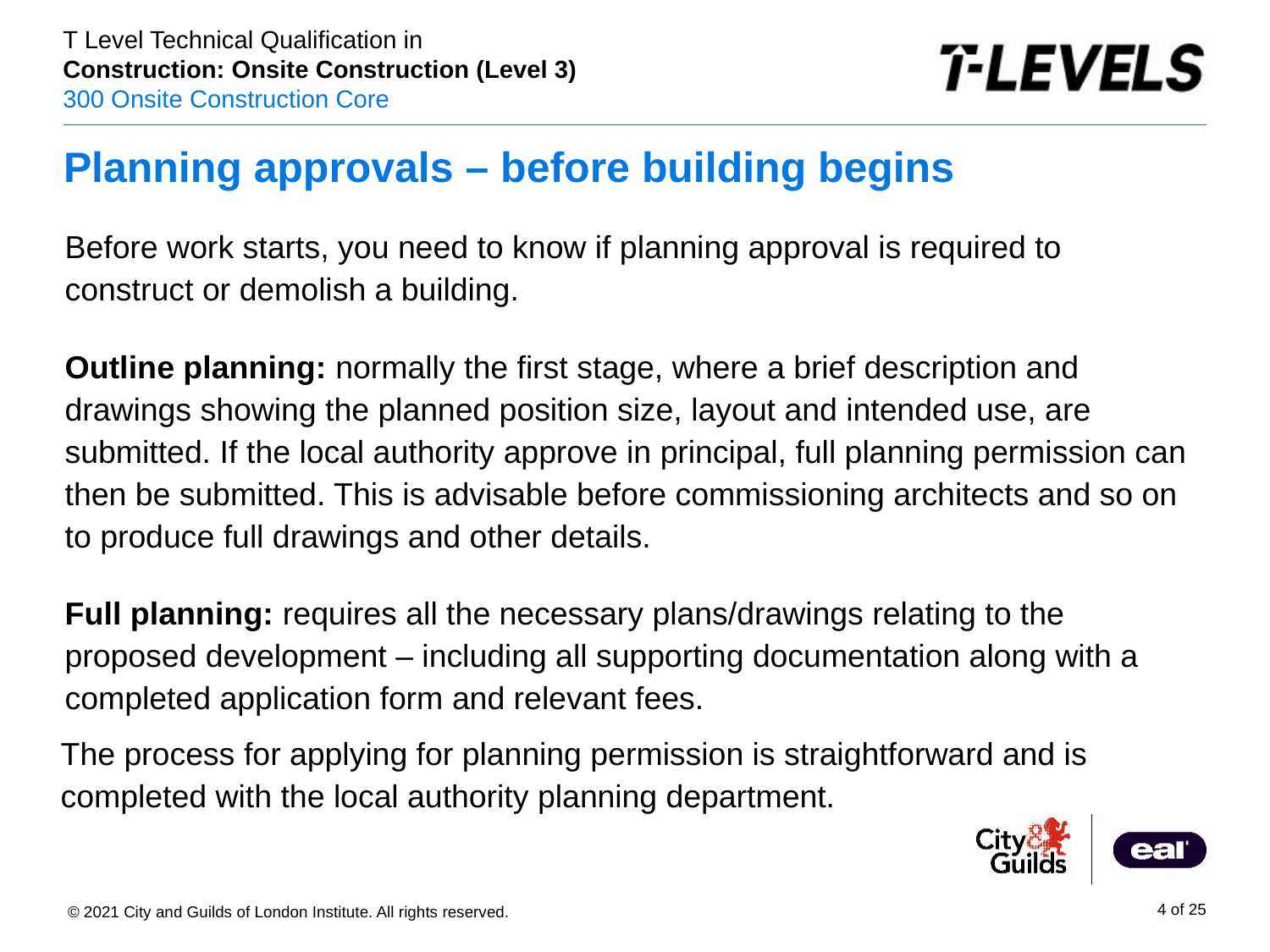

# Planning approvals – before building begins
Before work starts, you need to know if planning approval is required to construct or demolish a building.
Outline planning: normally the first stage, where a brief description and drawings showing the planned position size, layout and intended use, are submitted. If the local authority approve in principal, full planning permission can then be submitted. This is advisable before commissioning architects and so on to produce full drawings and other details.
Full planning: requires all the necessary plans/drawings relating to the proposed development – including all supporting documentation along with a completed application form and relevant fees.

The process for applying for planning permission is straightforward and is completed with the local authority planning department.